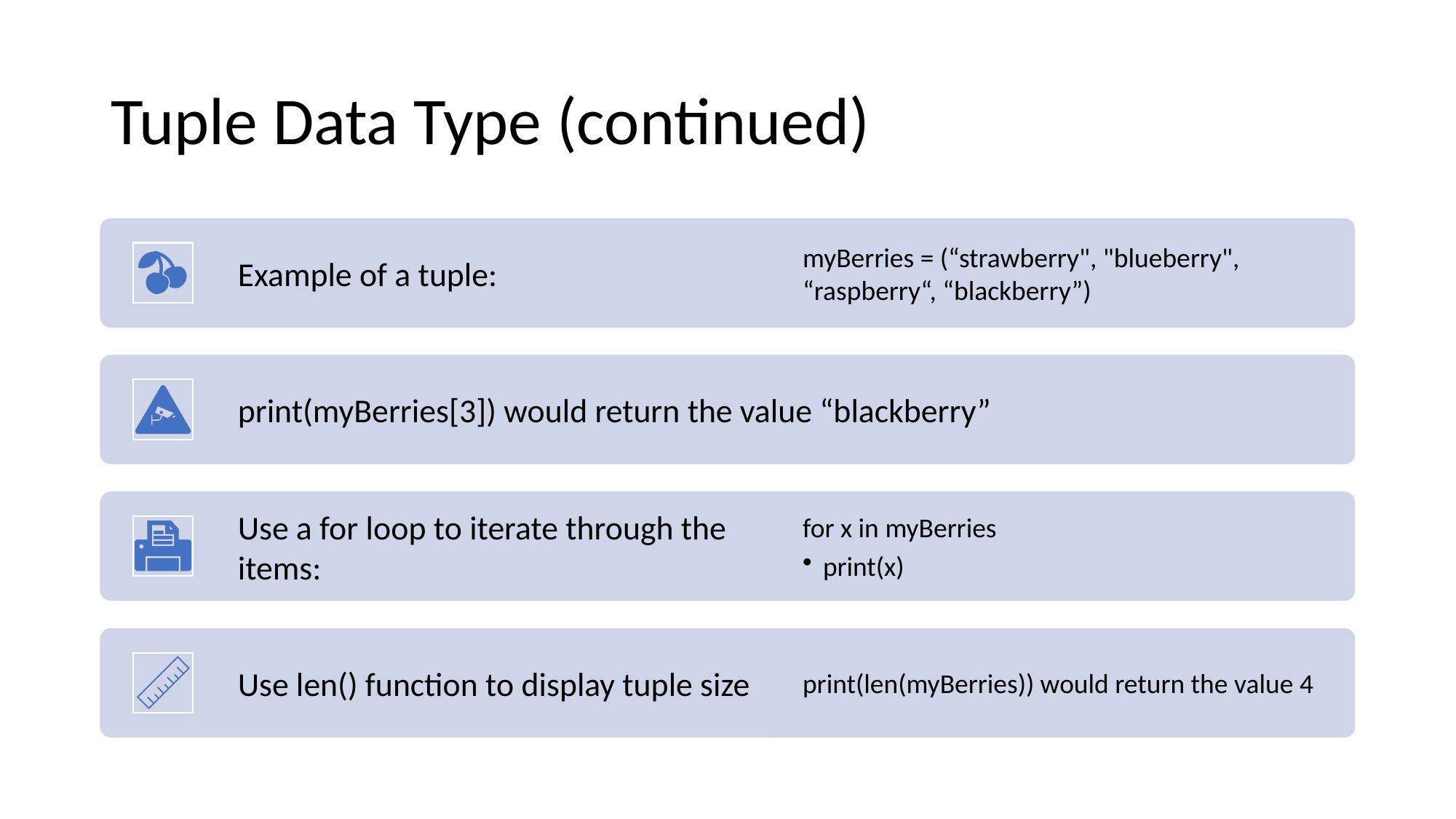

# Tuple Data Type (continued)
Example of a tuple:
myBerries = (“strawberry", "blueberry", “raspberry“, “blackberry”)
print(myBerries[3]) would return the value “blackberry”
Use a for loop to iterate through the items:
for x in myBerries
print(x)
Use len() function to display tuple size
print(len(myBerries)) would return the value 4